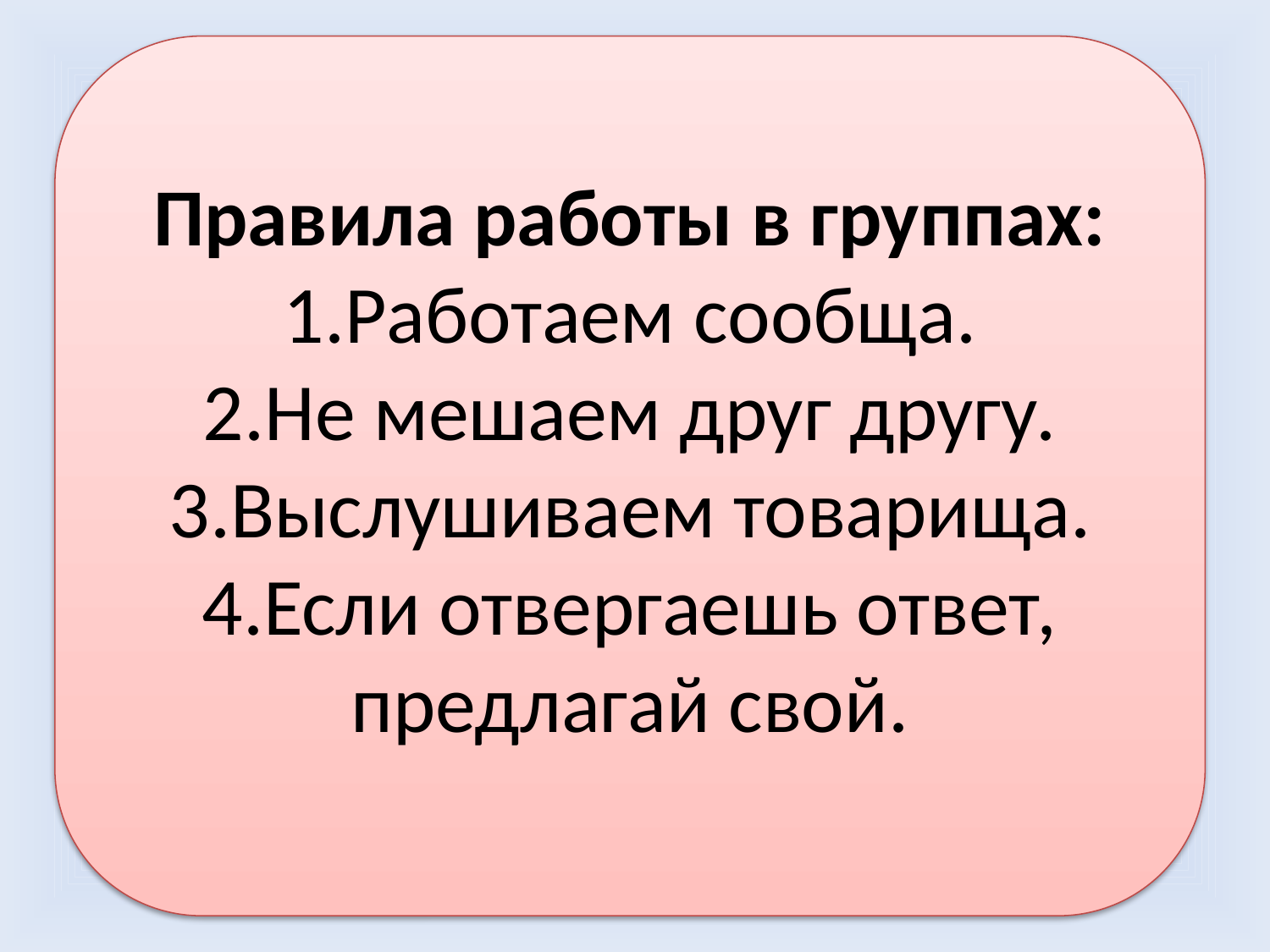

Правила работы в группах:
1.Работаем сообща.
2.Не мешаем друг другу.
3.Выслушиваем товарища.
4.Если отвергаешь ответ, предлагай свой.